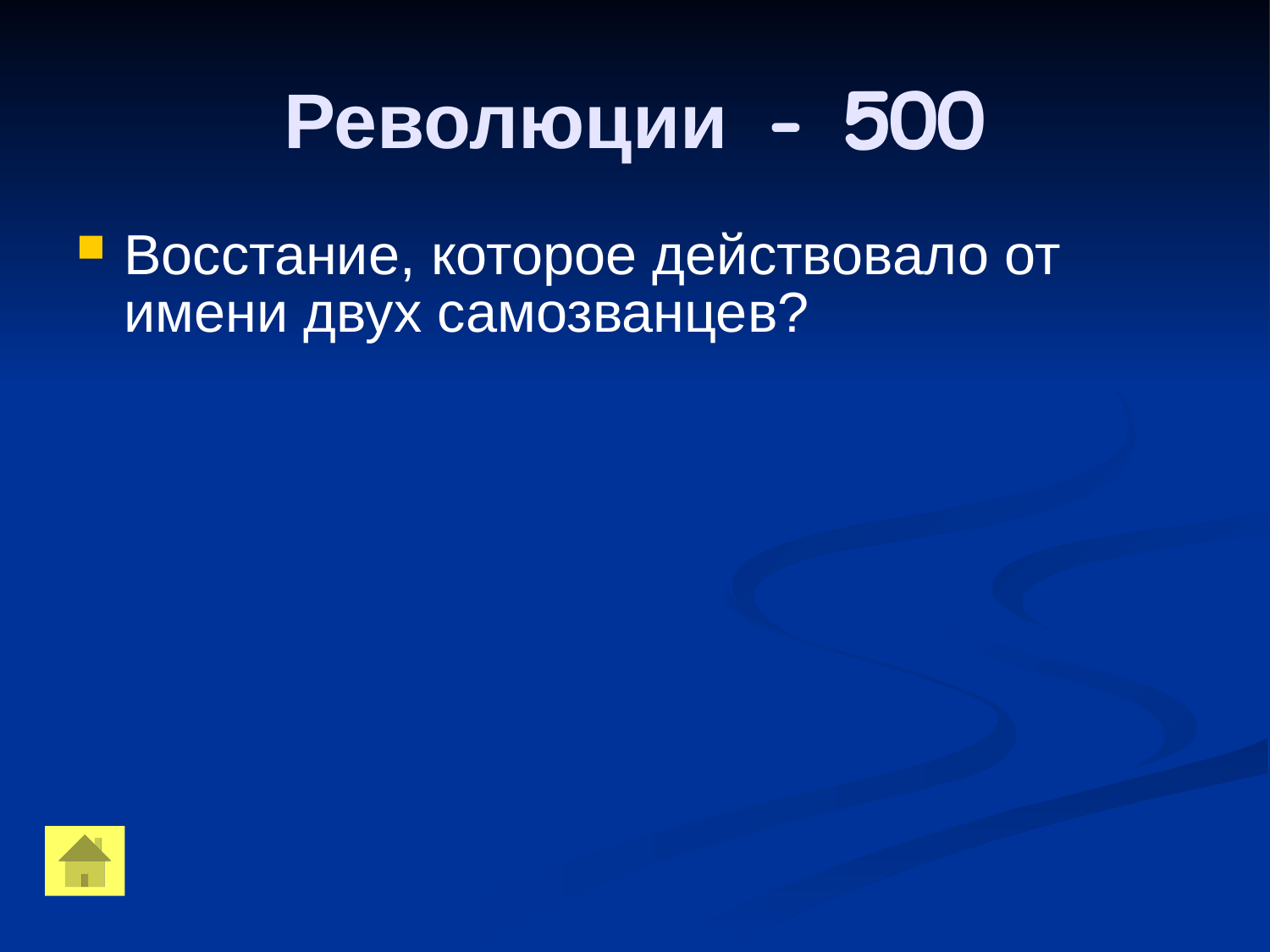

Революции - 500
Восстание, которое действовало от имени двух самозванцев?